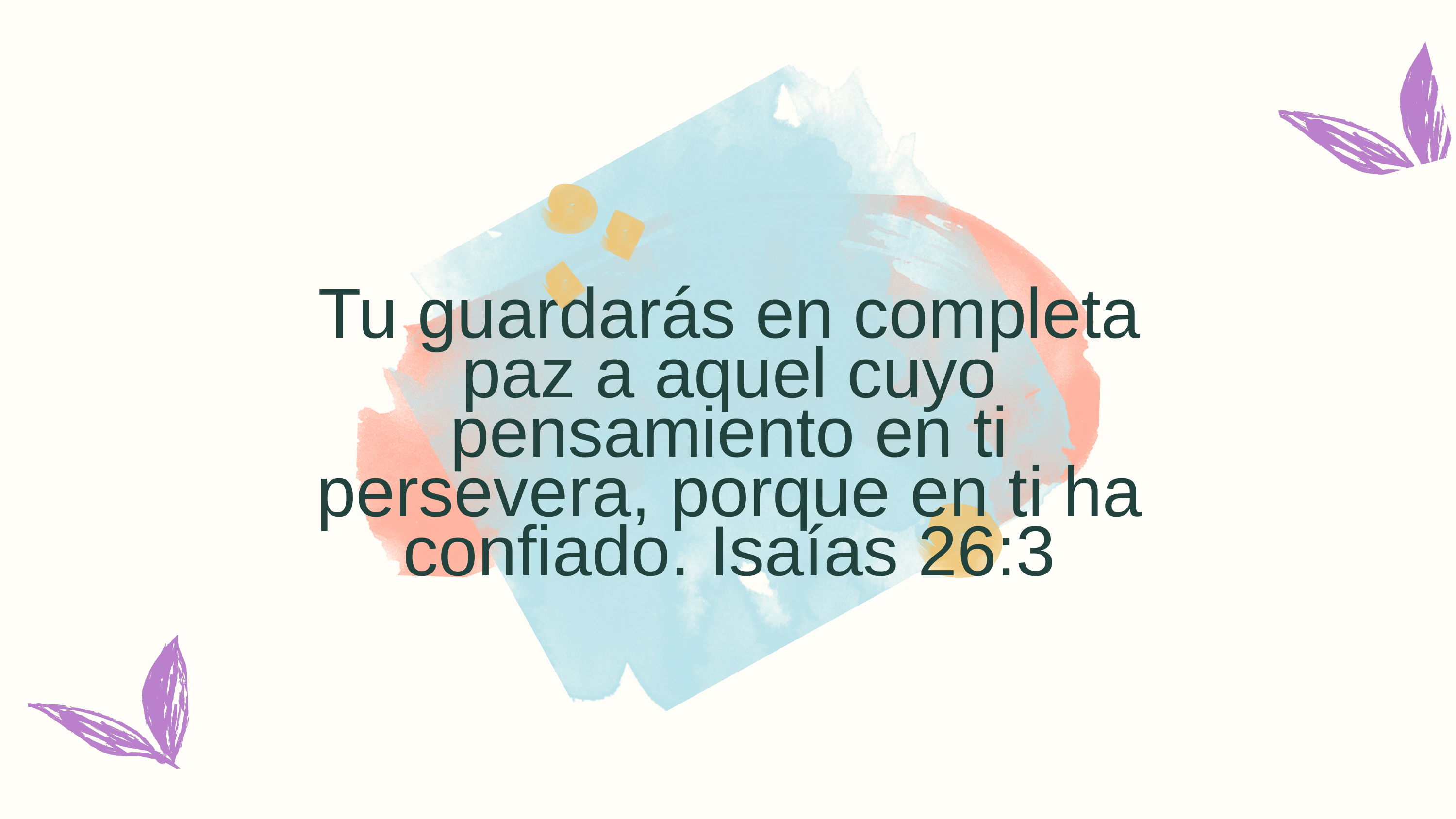

Tu guardarás en completa paz a aquel cuyo pensamiento en ti persevera, porque en ti ha confiado. Isaías 26:3